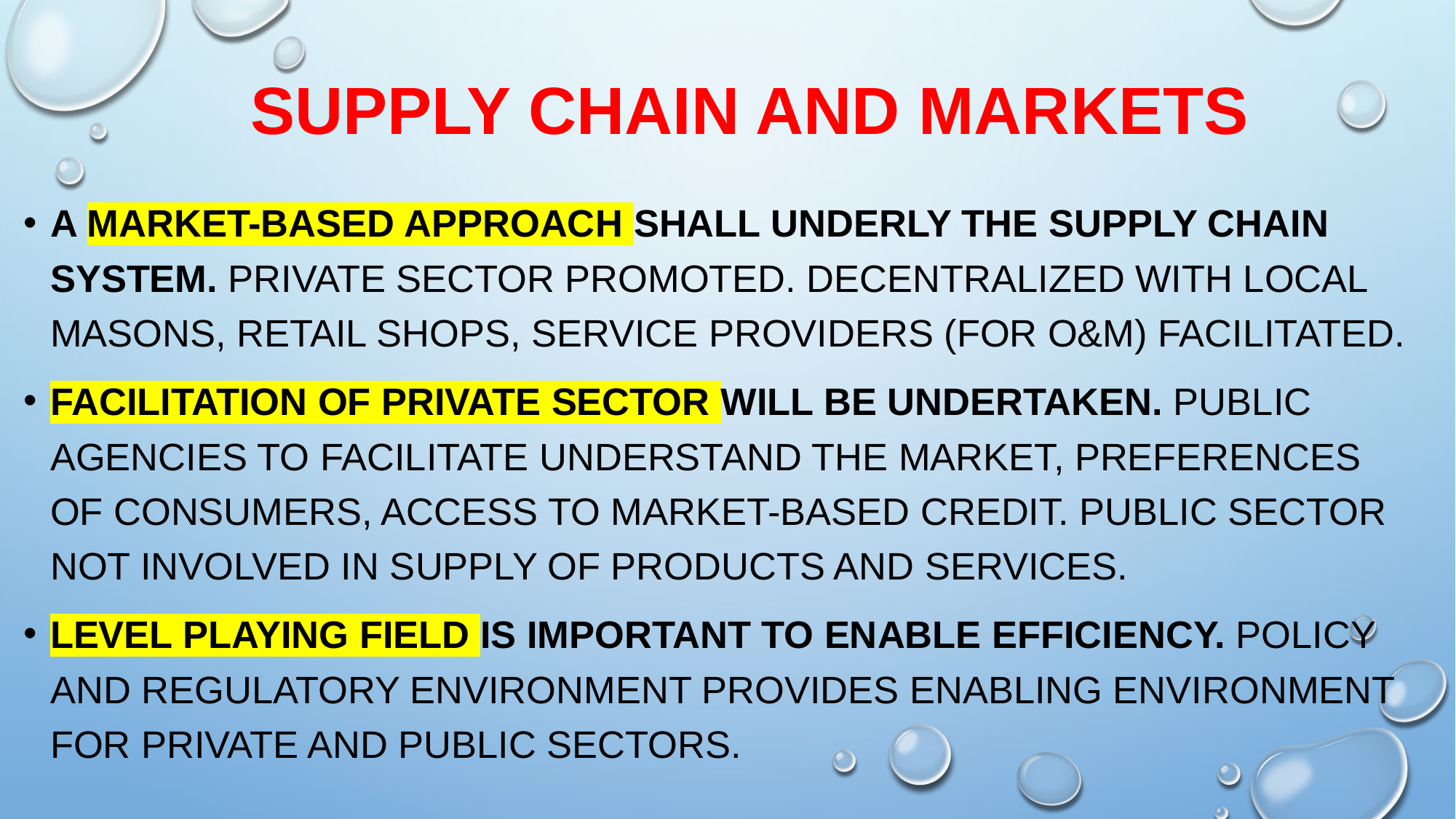

# SUPPLY CHAIN AND MARKETS
A market-based approach shall underly the supply chain system. private sector promoted. decentralized with local masons, retail shops, service providers (for O&M) FACILITATED.
Facilitation of private sector will be undertaken. public agencies to facilitatE understand the market, preferences of consumers, access to market-based credit. Public sector NOT involved in supply of products and services.
Level playing field is important to enable efficiency. policy and regulatory environment provides enabling environment for private and public sectors.